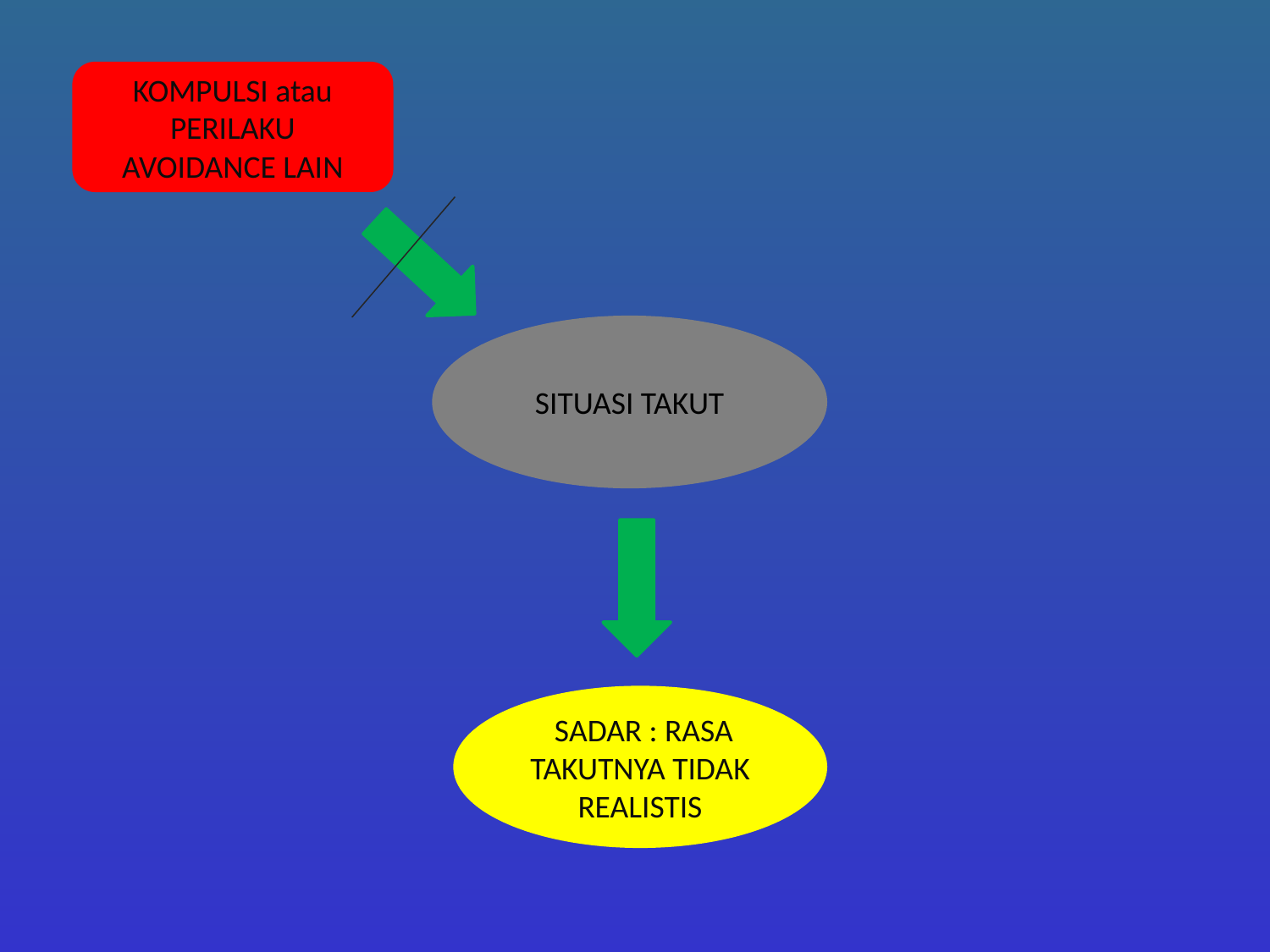

KOMPULSI atau PERILAKU AVOIDANCE LAIN

SITUASI TAKUT

 SADAR : RASA TAKUTNYA TIDAK REALISTIS